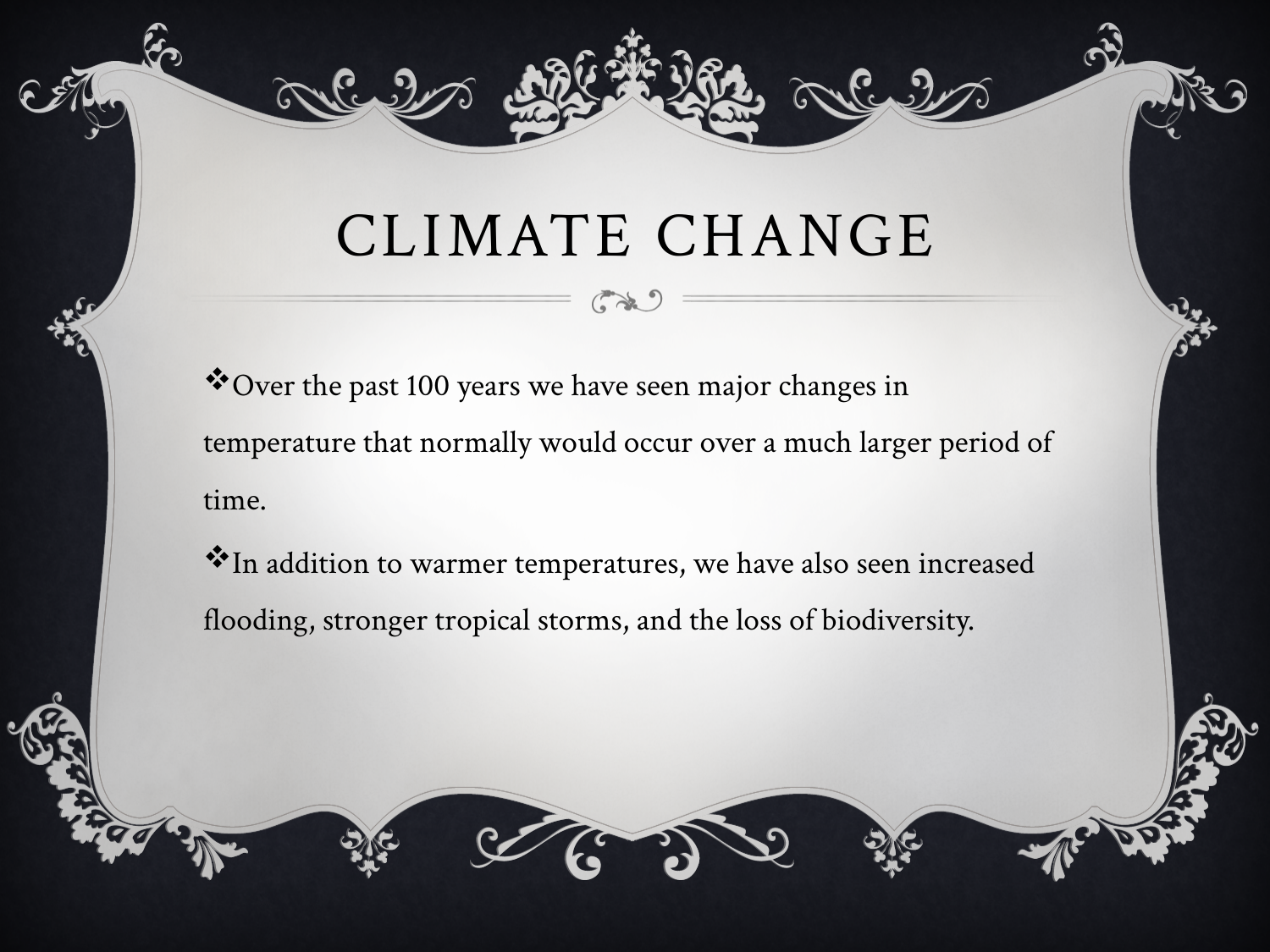

# Climate change
Over the past 100 years we have seen major changes in temperature that normally would occur over a much larger period of time.
In addition to warmer temperatures, we have also seen increased flooding, stronger tropical storms, and the loss of biodiversity.